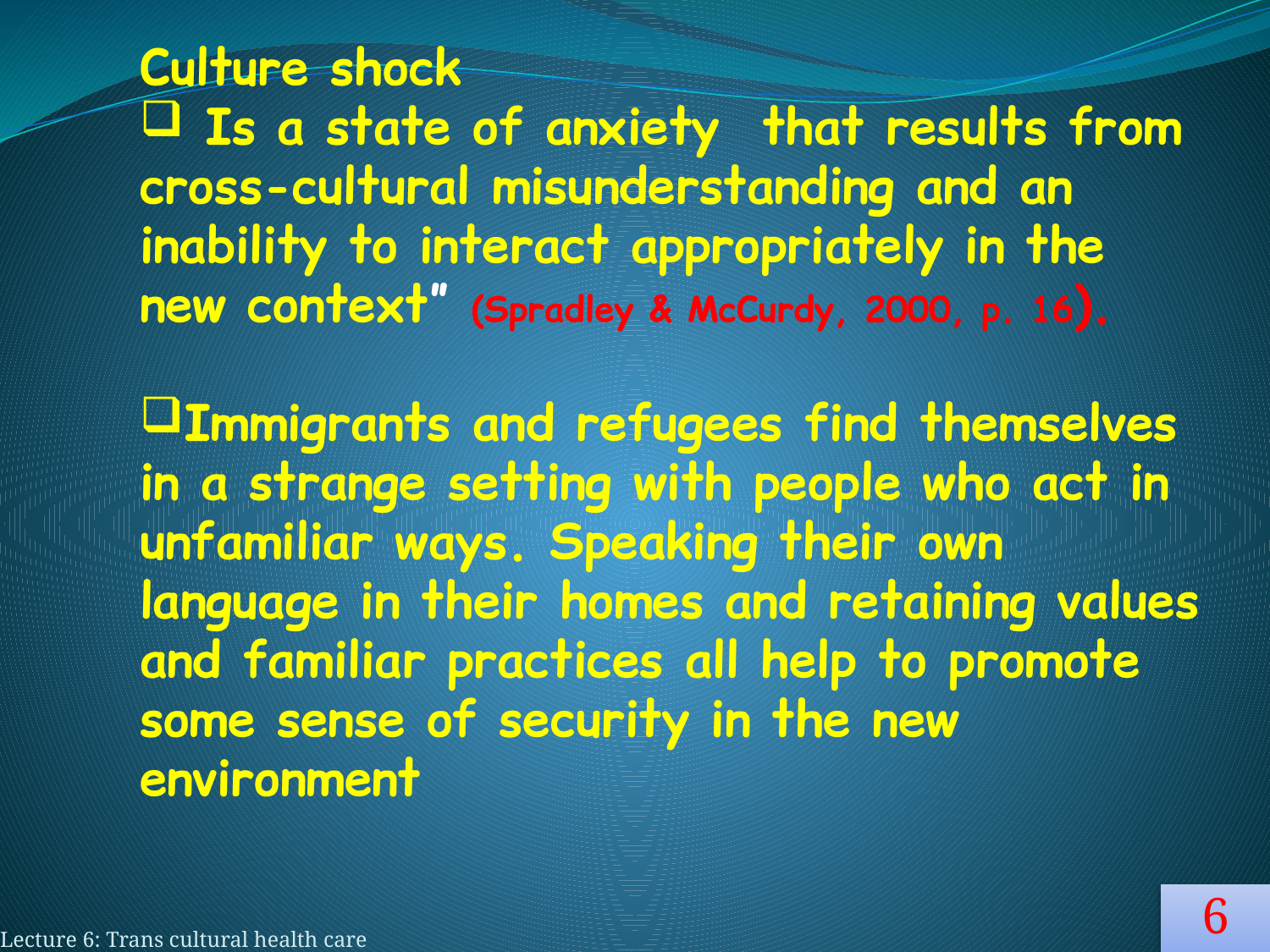

Culture shock
 Is a state of anxiety  that results from cross-cultural misunderstanding and an inability to interact appropriately in the new context” (Spradley & McCurdy, 2000, p. 16).

Immigrants and refugees find themselves in a strange setting with people who act in unfamiliar ways. Speaking their own language in their homes and retaining values and familiar practices all help to promote some sense of security in the new environment
#
6
Lecture 6: Trans cultural health care